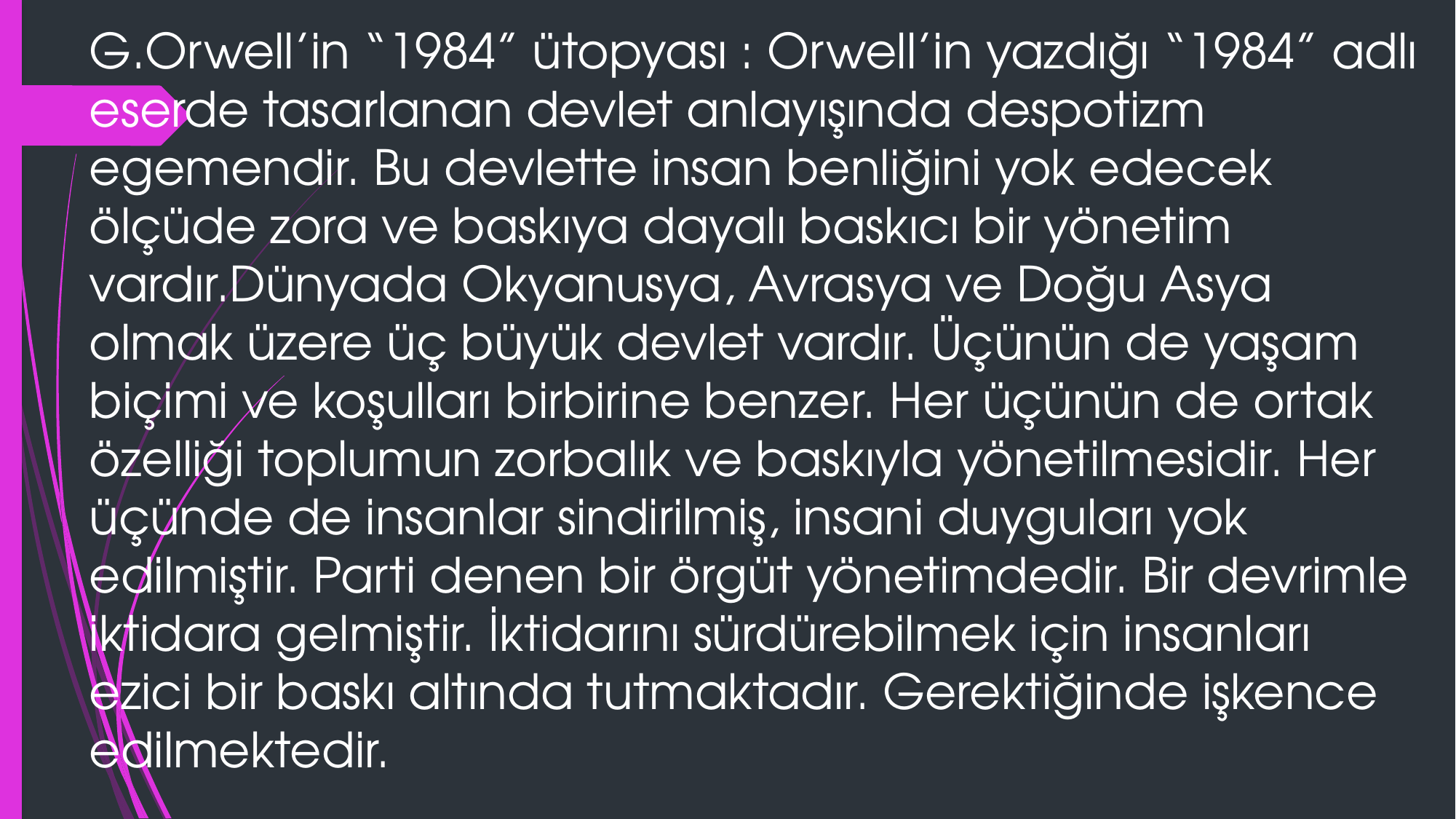

G.Orwell’in “1984” ütopyası : Orwell’in yazdığı “1984” adlı eserde tasarlanan devlet anlayışında despotizm egemendir. Bu devlette insan benliğini yok edecek ölçüde zora ve baskıya dayalı baskıcı bir yönetim vardır.Dünyada Okyanusya, Avrasya ve Doğu Asya olmak üzere üç büyük devlet vardır. Üçünün de yaşam biçimi ve koşulları birbirine benzer. Her üçünün de ortak özelliği toplumun zorbalık ve baskıyla yönetilmesidir. Her üçünde de insanlar sindirilmiş, insani duyguları yok edilmiştir. Parti denen bir örgüt yönetimdedir. Bir devrimle iktidara gelmiştir. İktidarını sürdürebilmek için insanları ezici bir baskı altında tutmaktadır. Gerektiğinde işkence edilmektedir.